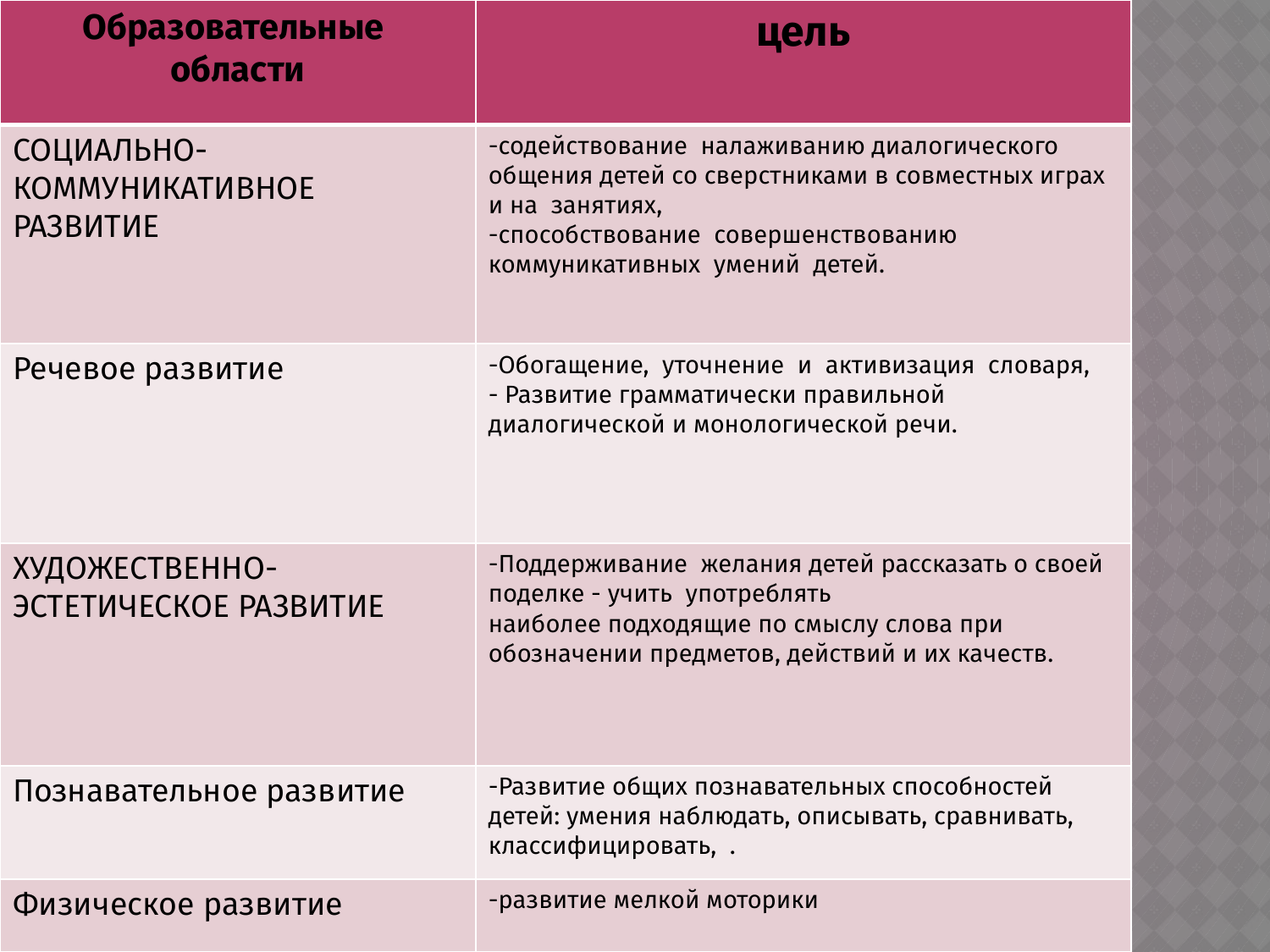

| Образовательные области | цель |
| --- | --- |
| СОЦИАЛЬНО-КОММУНИКАТИВНОЕ РАЗВИТИЕ | -содействование налаживанию диалогического общения детей со сверстниками в совместных играх и на занятиях, -способствование совершенствованию коммуникативных умений детей. |
| Речевое развитие | -Обогащение, уточнение и активизация словаря, - Развитие грамматически правильной диалогической и монологической речи. |
| ХУДОЖЕСТВЕННО-ЭСТЕТИЧЕСКОЕ РАЗВИТИЕ | -Поддерживание желания детей рассказать о своей поделке - учить употреблять наиболее подходящие по смыслу слова при обозначении предметов, действий и их качеств. |
| Познавательное развитие | -Развитие общих познавательных способностей детей: умения наблюдать, описывать, сравнивать, классифицировать, . |
| Физическое развитие | -развитие мелкой моторики |